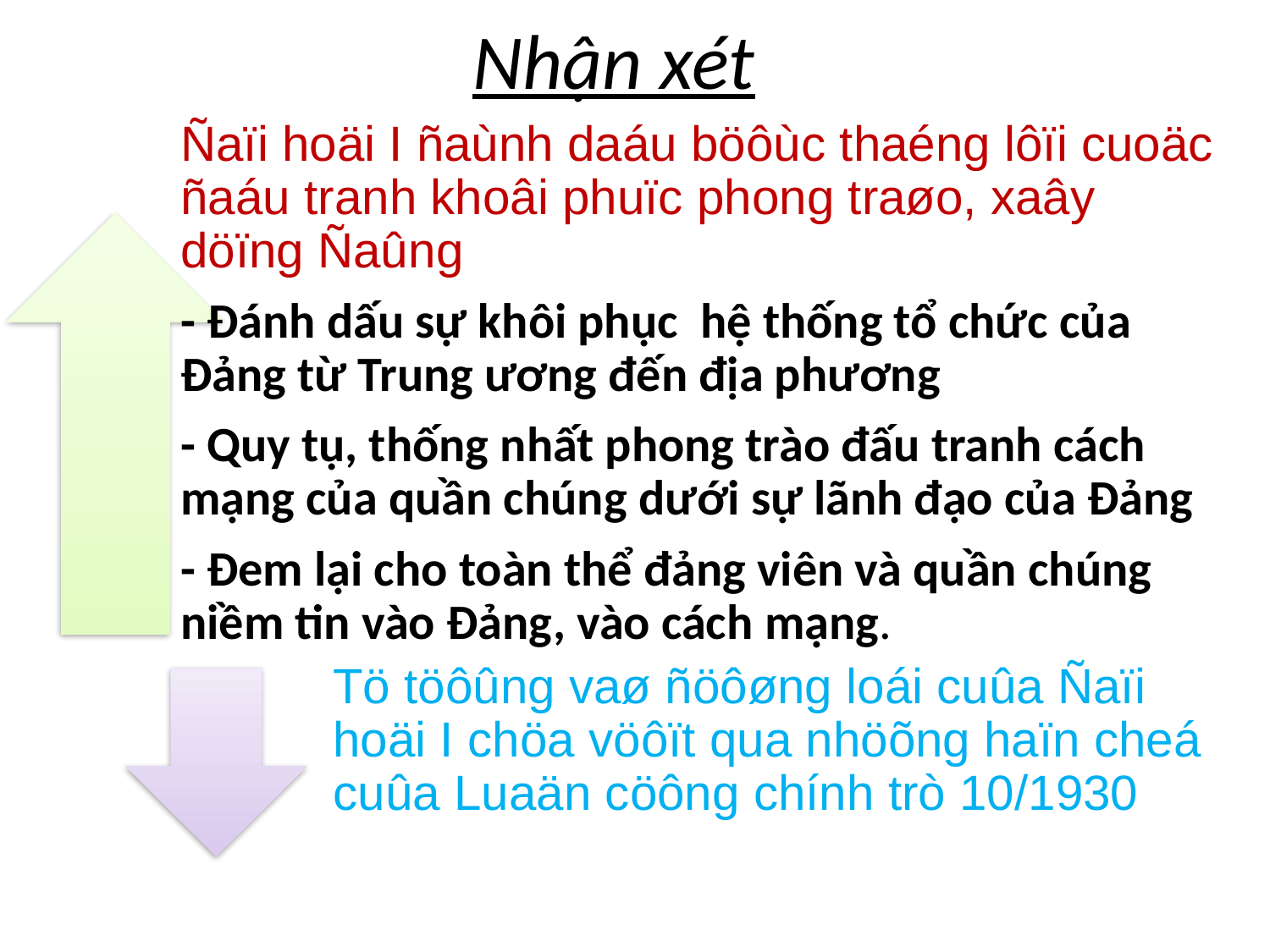

# Nhận xét
Ñaïi hoäi I ñaùnh daáu böôùc thaéng lôïi cuoäc ñaáu tranh khoâi phuïc phong traøo, xaây döïng Ñaûng
- Đánh dấu sự khôi phục  hệ thống tổ chức của Đảng từ Trung ương đến địa phương
- Quy tụ, thống nhất phong trào đấu tranh cách mạng của quần chúng dưới sự lãnh đạo của Đảng
- Đem lại cho toàn thể đảng viên và quần chúng niềm tin vào Đảng, vào cách mạng.
Tö töôûng vaø ñöôøng loái cuûa Ñaïi hoäi I chöa vöôït qua nhöõng haïn cheá cuûa Luaän cöông chính trò 10/1930